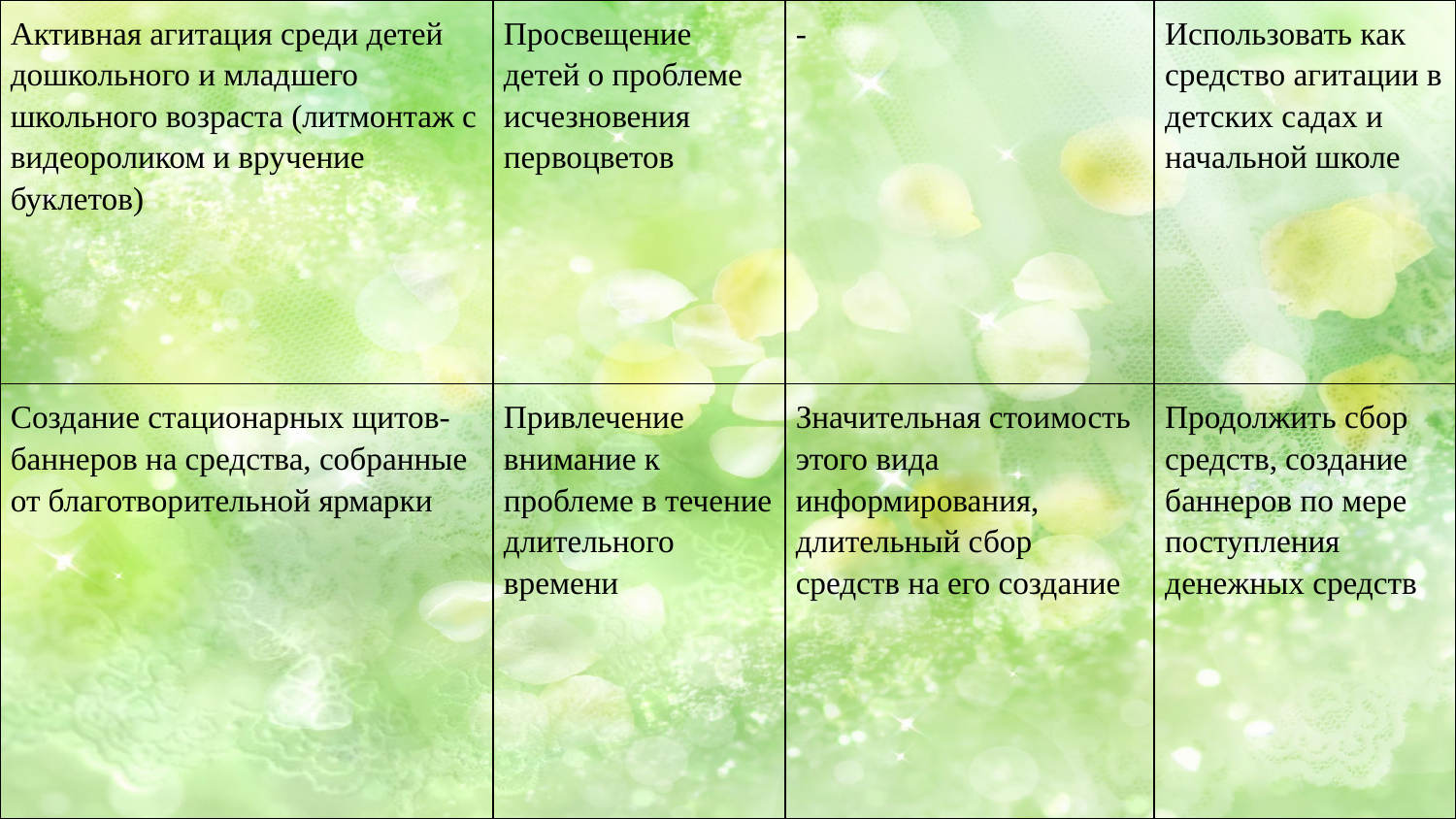

| Активная агитация среди детей дошкольного и младшего школьного возраста (литмонтаж с видеороликом и вручение буклетов) | Просвещение детей о проблеме исчезновения первоцветов | - | Использовать как средство агитации в детских садах и начальной школе |
| --- | --- | --- | --- |
| Создание стационарных щитов-баннеров на средства, собранные от благотворительной ярмарки | Привлечение внимание к проблеме в течение длительного времени | Значительная стоимость этого вида информирования, длительный сбор средств на его создание | Продолжить сбор средств, создание баннеров по мере поступления денежных средств |